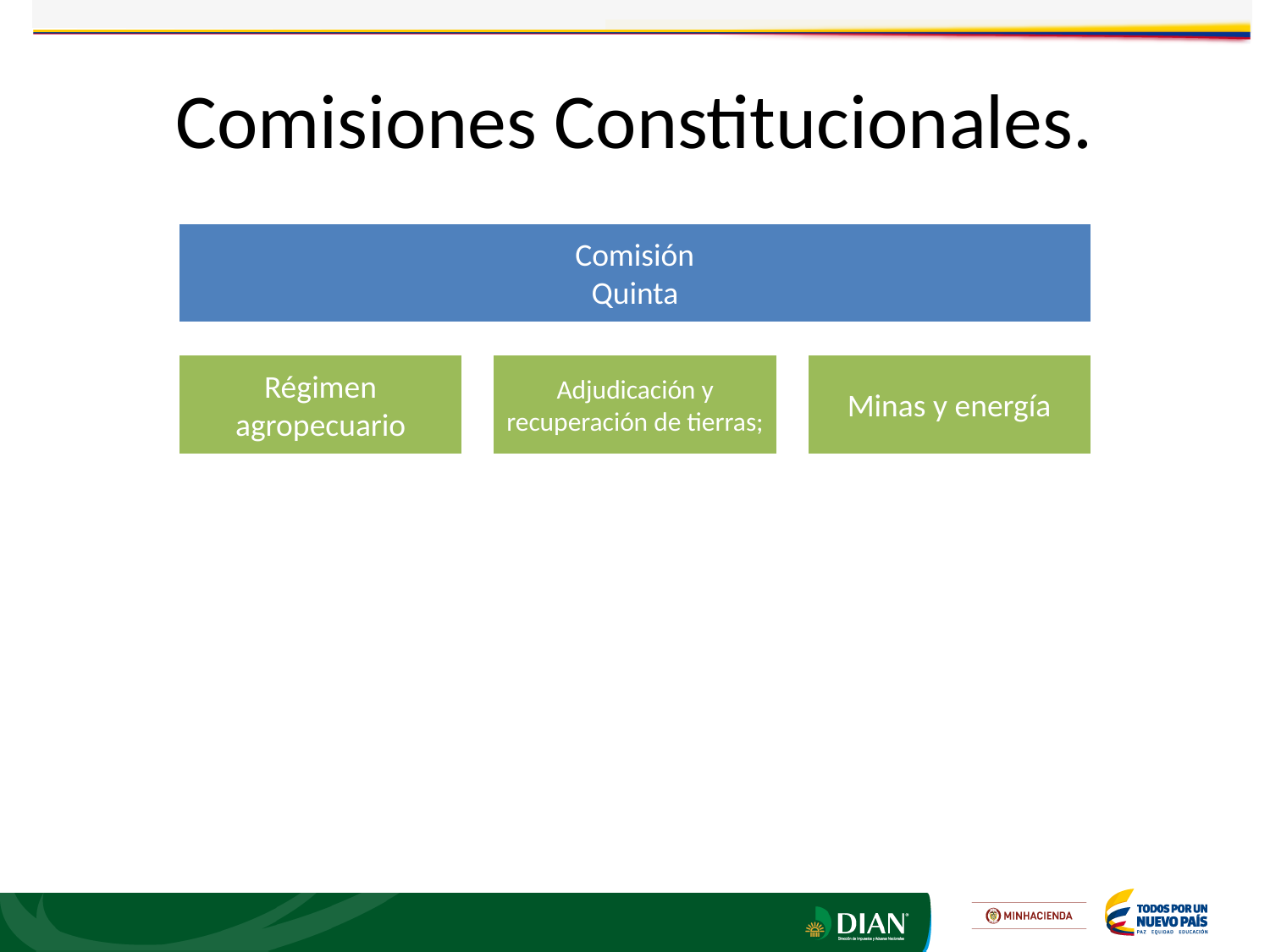

# Comisiones Constitucionales.
Comisión
Quinta
Régimen agropecuario
Adjudicación y recuperación de tierras;
Minas y energía